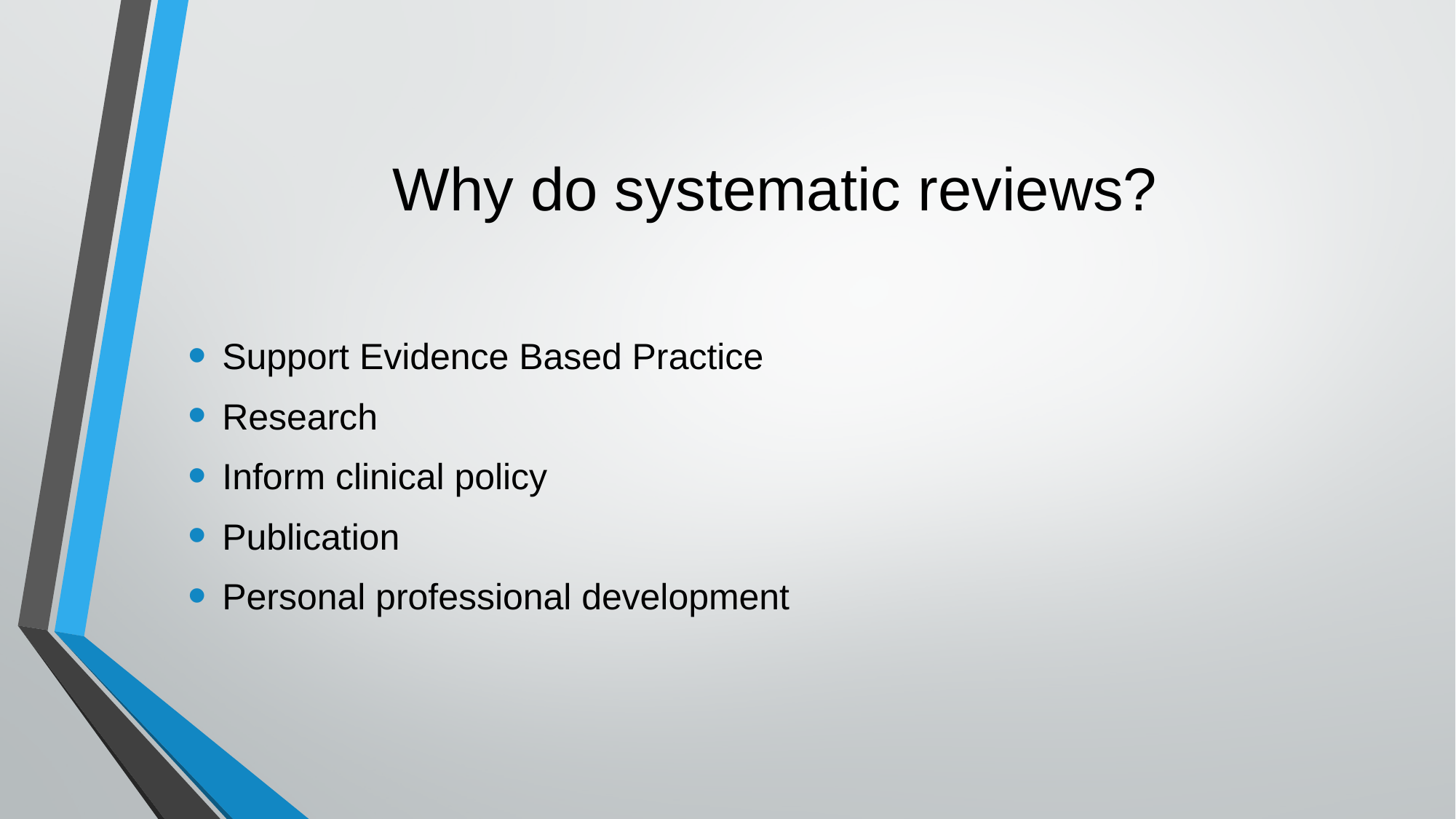

# Why do systematic reviews?
Support Evidence Based Practice
Research
Inform clinical policy
Publication
Personal professional development